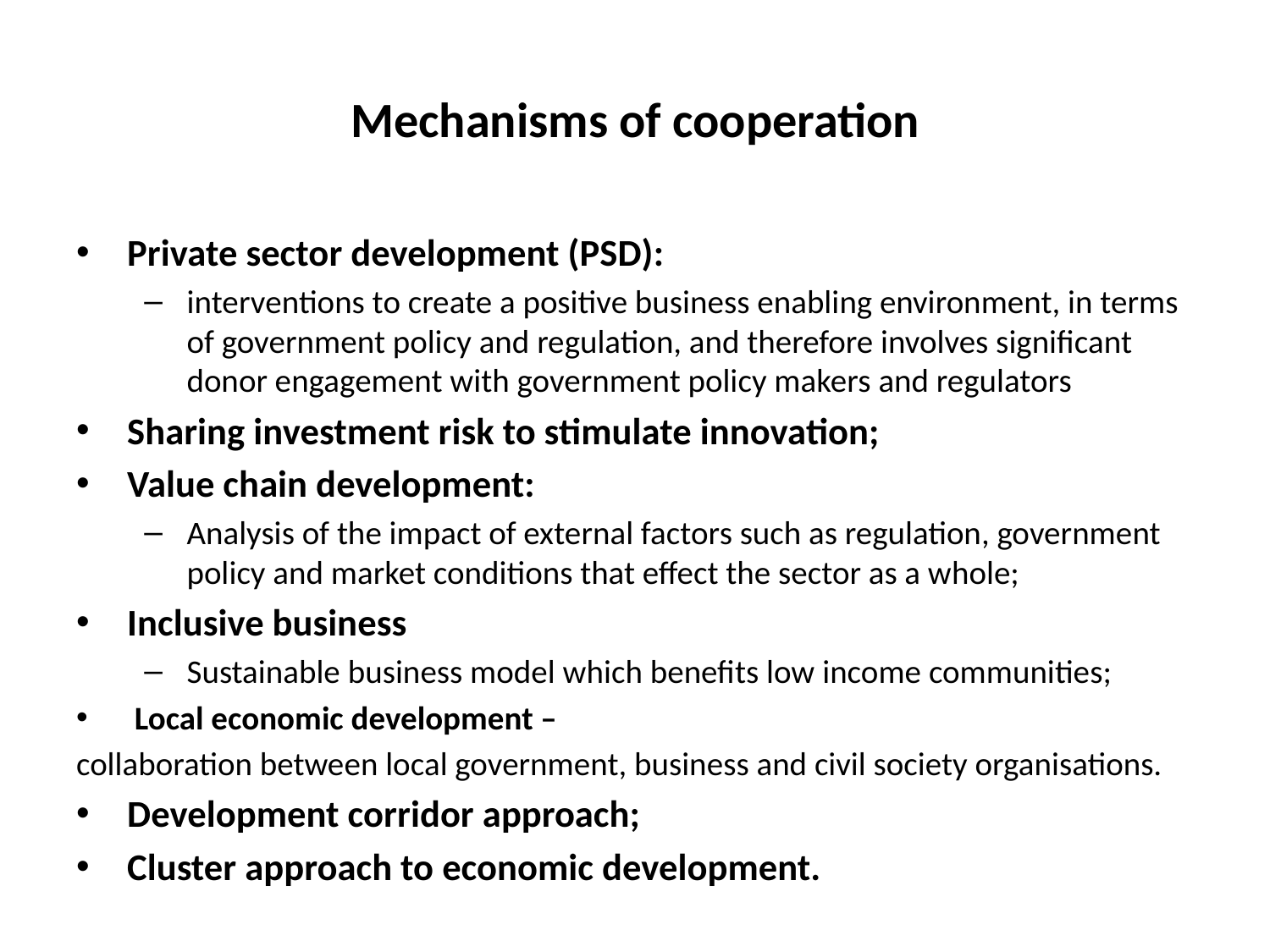

# Mechanisms of cooperation
Private sector development (PSD):
interventions to create a positive business enabling environment, in terms of government policy and regulation, and therefore involves significant donor engagement with government policy makers and regulators
Sharing investment risk to stimulate innovation;
Value chain development:
Analysis of the impact of external factors such as regulation, government policy and market conditions that effect the sector as a whole;
Inclusive business
Sustainable business model which benefits low income communities;
 Local economic development –
collaboration between local government, business and civil society organisations.
Development corridor approach;
Cluster approach to economic development.